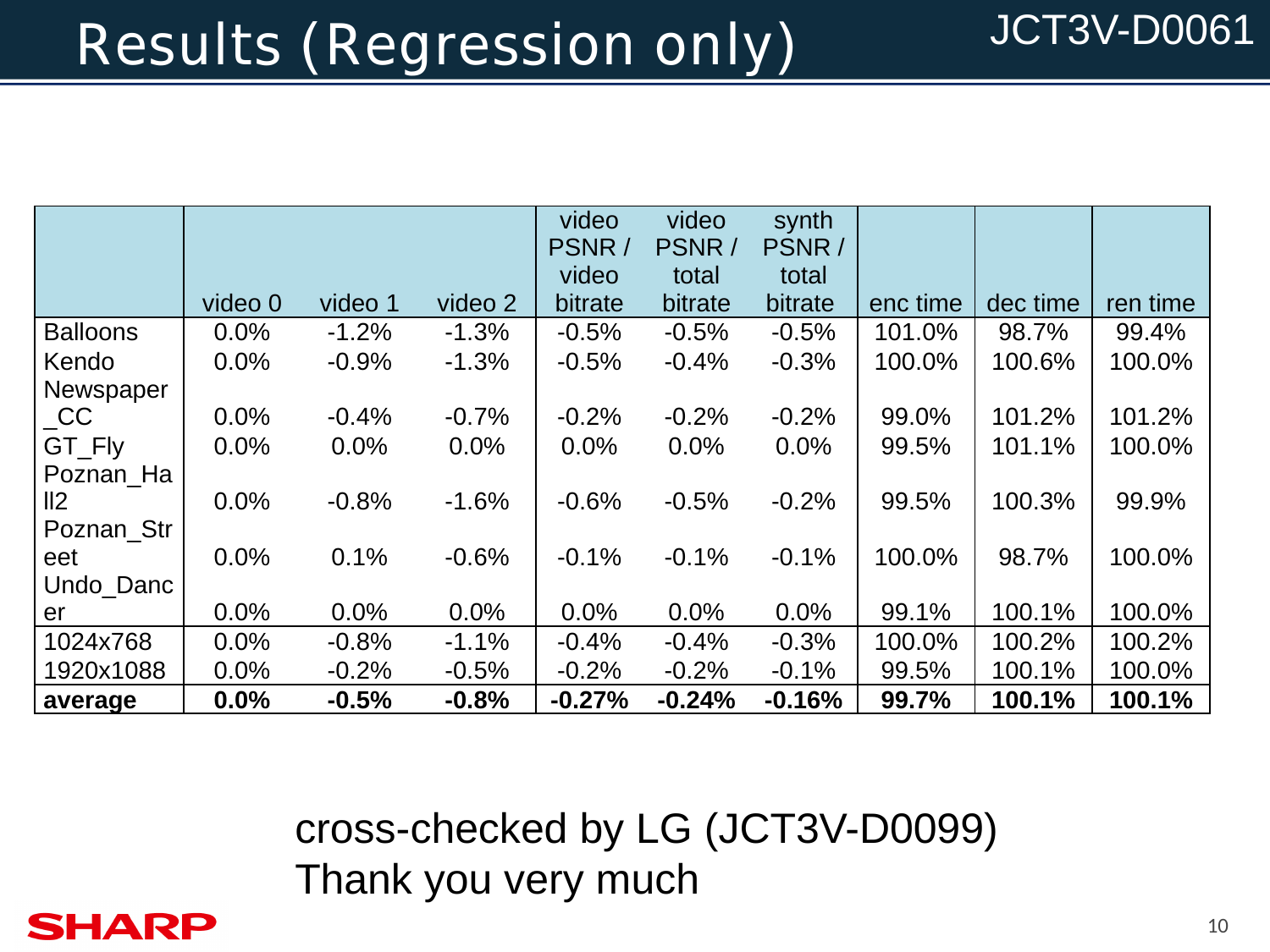

# Results (Regression only)
|  | video 0 | video 1 | video 2 | video PSNR / video bitrate | video PSNR / total bitrate | synth PSNR / total bitrate | enc time | dec time | ren time |
| --- | --- | --- | --- | --- | --- | --- | --- | --- | --- |
| Balloons | 0.0% | -1.2% | -1.3% | -0.5% | -0.5% | -0.5% | 101.0% | 98.7% | 99.4% |
| Kendo | 0.0% | -0.9% | -1.3% | -0.5% | -0.4% | -0.3% | 100.0% | 100.6% | 100.0% |
| Newspaper\_CC | 0.0% | -0.4% | -0.7% | -0.2% | -0.2% | -0.2% | 99.0% | 101.2% | 101.2% |
| GT\_Fly | 0.0% | 0.0% | 0.0% | 0.0% | 0.0% | 0.0% | 99.5% | 101.1% | 100.0% |
| Poznan\_Hall2 | 0.0% | -0.8% | -1.6% | -0.6% | -0.5% | -0.2% | 99.5% | 100.3% | 99.9% |
| Poznan\_Street | 0.0% | 0.1% | -0.6% | -0.1% | -0.1% | -0.1% | 100.0% | 98.7% | 100.0% |
| Undo\_Dancer | 0.0% | 0.0% | 0.0% | 0.0% | 0.0% | 0.0% | 99.1% | 100.1% | 100.0% |
| 1024x768 | 0.0% | -0.8% | -1.1% | -0.4% | -0.4% | -0.3% | 100.0% | 100.2% | 100.2% |
| 1920x1088 | 0.0% | -0.2% | -0.5% | -0.2% | -0.2% | -0.1% | 99.5% | 100.1% | 100.0% |
| average | 0.0% | -0.5% | -0.8% | -0.27% | -0.24% | -0.16% | 99.7% | 100.1% | 100.1% |
cross-checked by LG (JCT3V-D0099)
Thank you very much
10